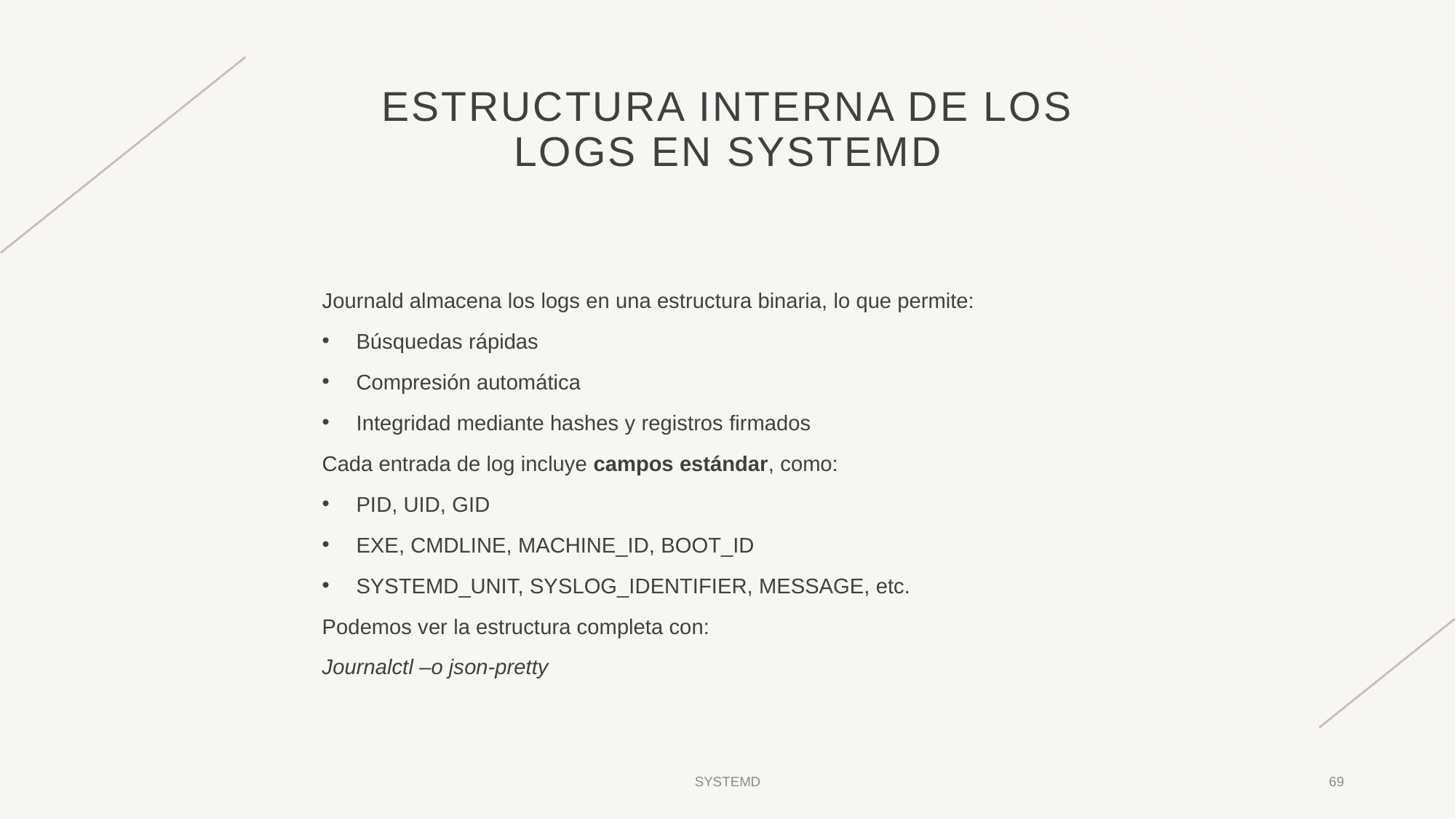

# Estructura interna de los logs en systemd
Journald almacena los logs en una estructura binaria, lo que permite:
Búsquedas rápidas
Compresión automática
Integridad mediante hashes y registros firmados
Cada entrada de log incluye campos estándar, como:
PID, UID, GID
EXE, CMDLINE, MACHINE_ID, BOOT_ID
SYSTEMD_UNIT, SYSLOG_IDENTIFIER, MESSAGE, etc.
Podemos ver la estructura completa con:
Journalctl –o json-pretty

SYSTEMD
69